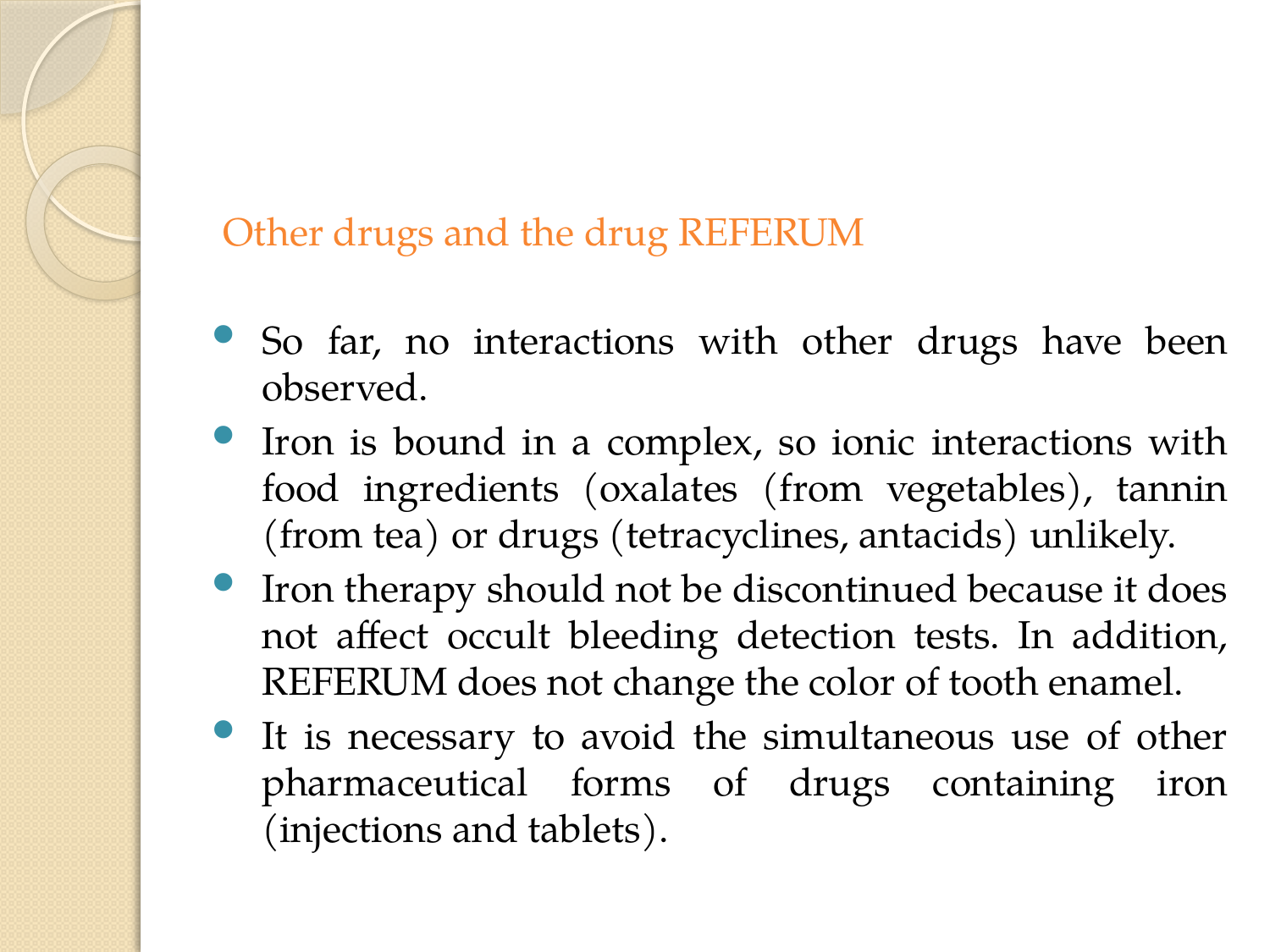

Other drugs and the drug REFERUM

So far, no interactions with other drugs have been observed.
Iron is bound in a complex, so ionic interactions with food ingredients (oxalates (from vegetables), tannin (from tea) or drugs (tetracyclines, antacids) unlikely.
Iron therapy should not be discontinued because it does not affect occult bleeding detection tests. In addition, REFERUM does not change the color of tooth enamel.
It is necessary to avoid the simultaneous use of other pharmaceutical forms of drugs containing iron (injections and tablets).